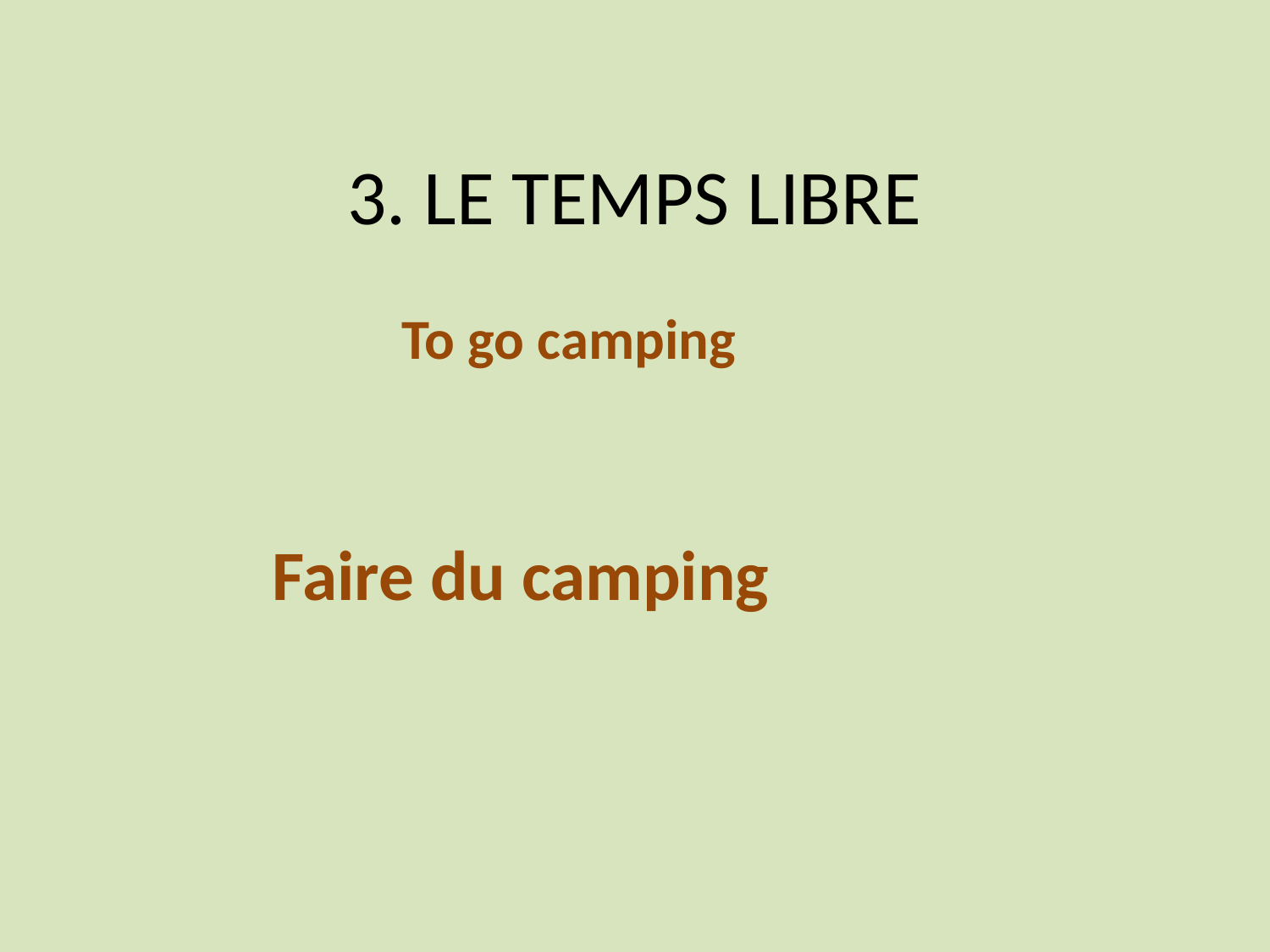

# 3. LE TEMPS LIBRE
To go camping
Faire du camping